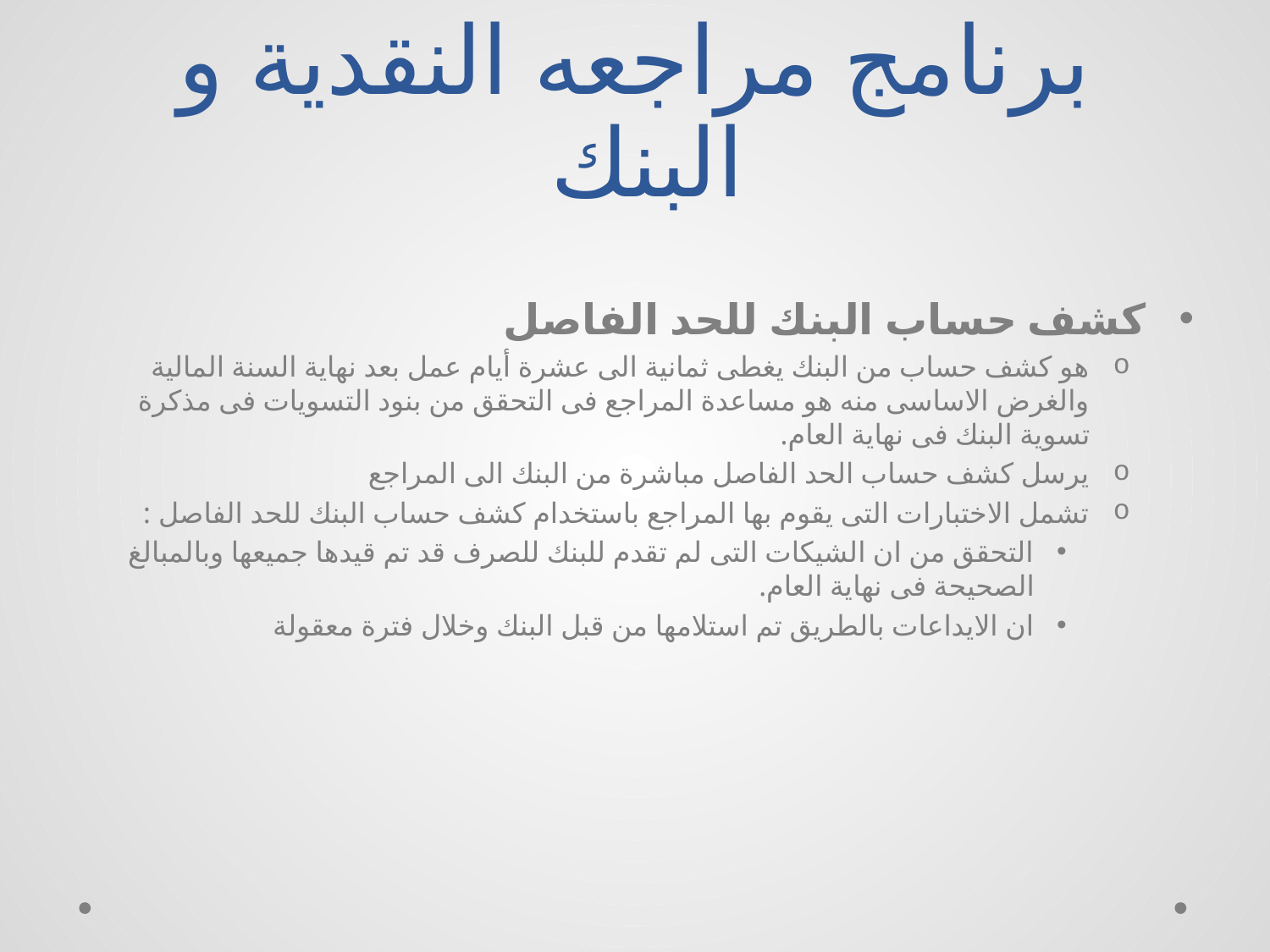

# برنامج مراجعه النقدية و البنك
كشف حساب البنك للحد الفاصل
هو كشف حساب من البنك يغطى ثمانية الى عشرة أيام عمل بعد نهاية السنة المالية والغرض الاساسى منه هو مساعدة المراجع فى التحقق من بنود التسويات فى مذكرة تسوية البنك فى نهاية العام.
يرسل كشف حساب الحد الفاصل مباشرة من البنك الى المراجع
تشمل الاختبارات التى يقوم بها المراجع باستخدام كشف حساب البنك للحد الفاصل :
التحقق من ان الشيكات التى لم تقدم للبنك للصرف قد تم قيدها جميعها وبالمبالغ الصحيحة فى نهاية العام.
ان الايداعات بالطريق تم استلامها من قبل البنك وخلال فترة معقولة